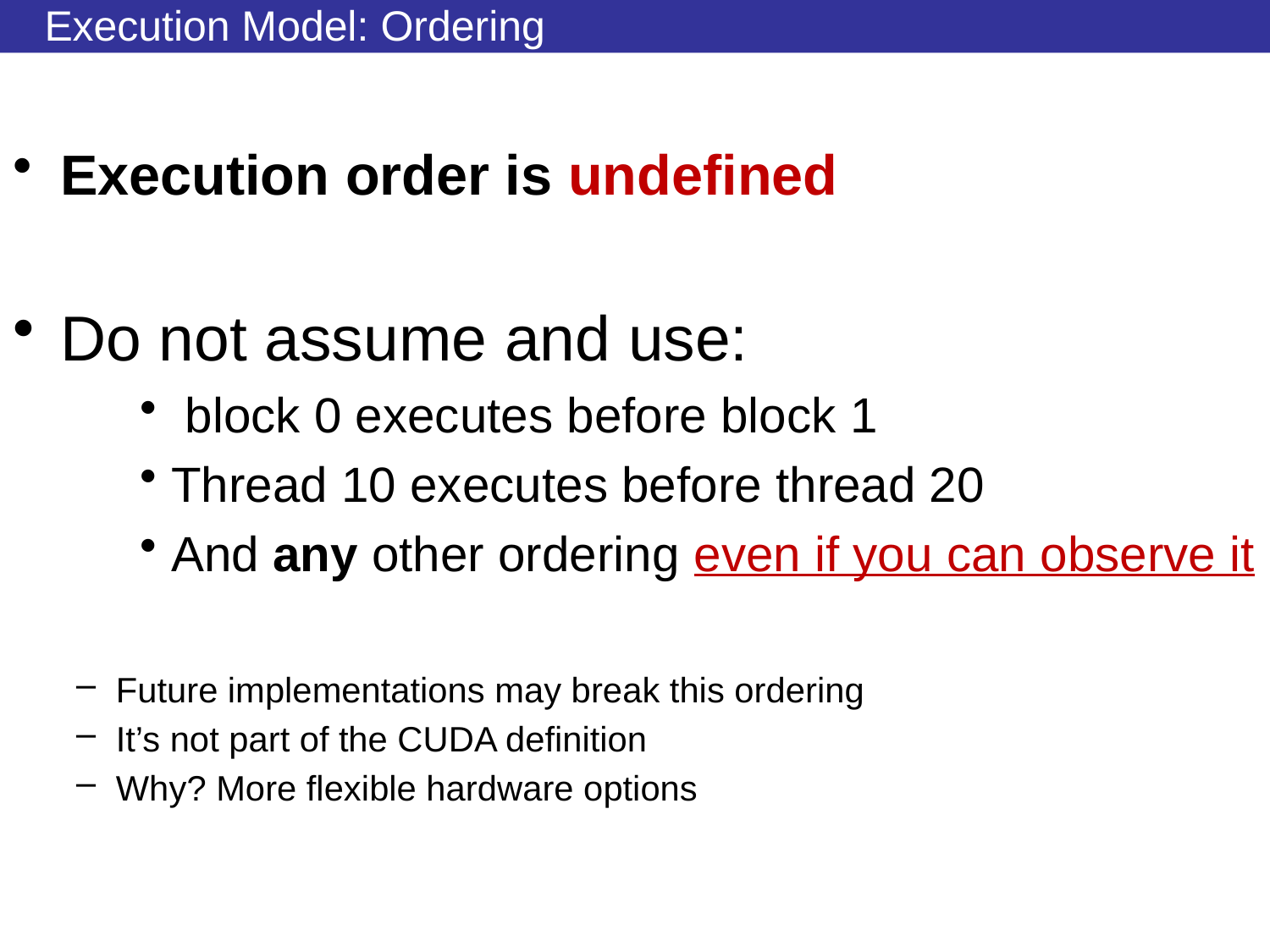

# Execution Model: Ordering

Execution order is undefined

Do not assume and use:
 block 0 executes before block 1
Thread 10 executes before thread 20
And any other ordering even if you can observe it

Future implementations may break this ordering
It’s not part of the CUDA definition
Why? More flexible hardware options